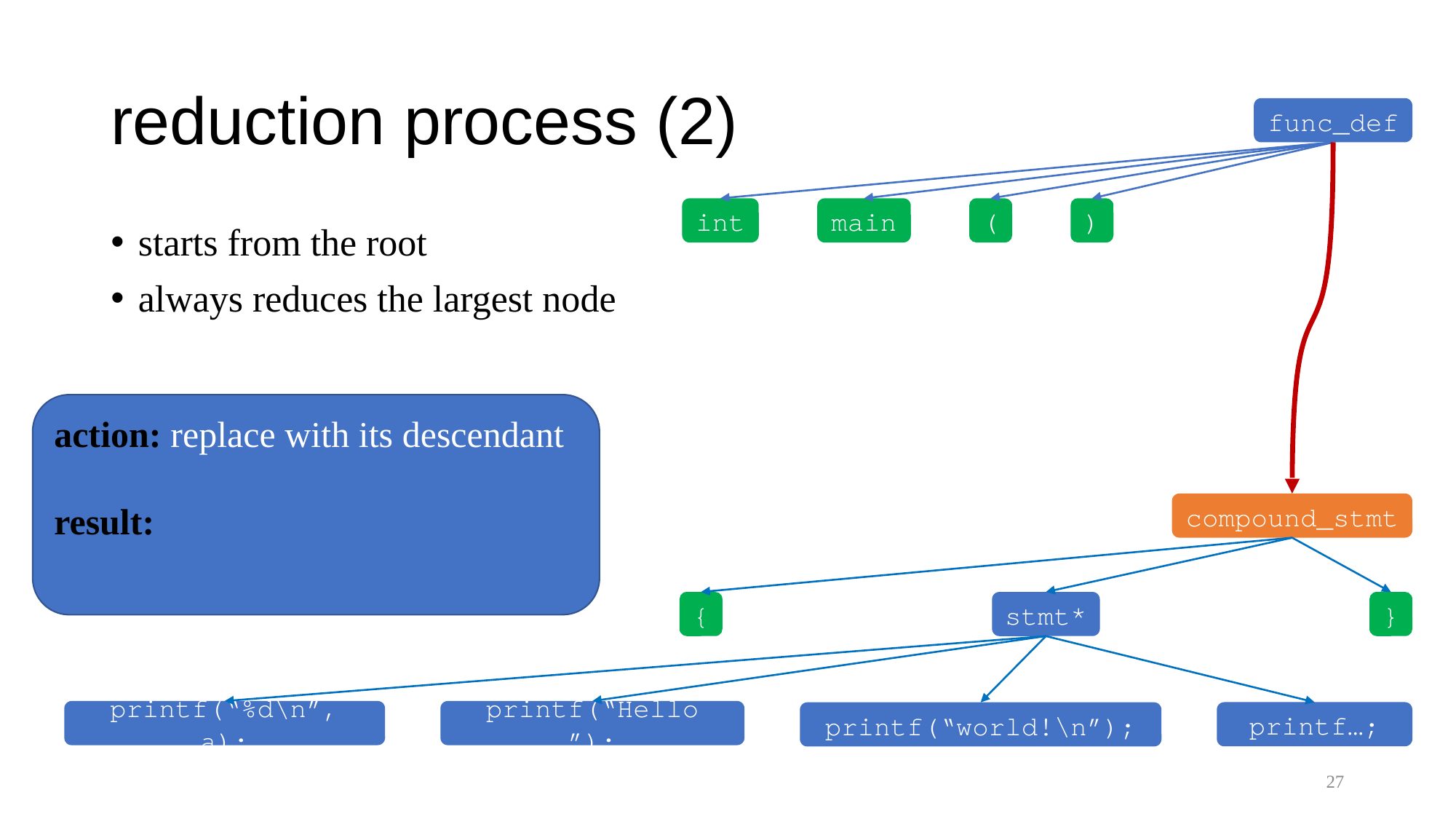

# reduction process (2)
func_def
int
main
(
)
starts from the root
always reduces the largest node
action: replace with its descendant

result:

compound_stmt
{
stmt*
}
printf(“%d\n”, a);
printf(“Hello ”);
printf…;
printf(“world!\n”);
27